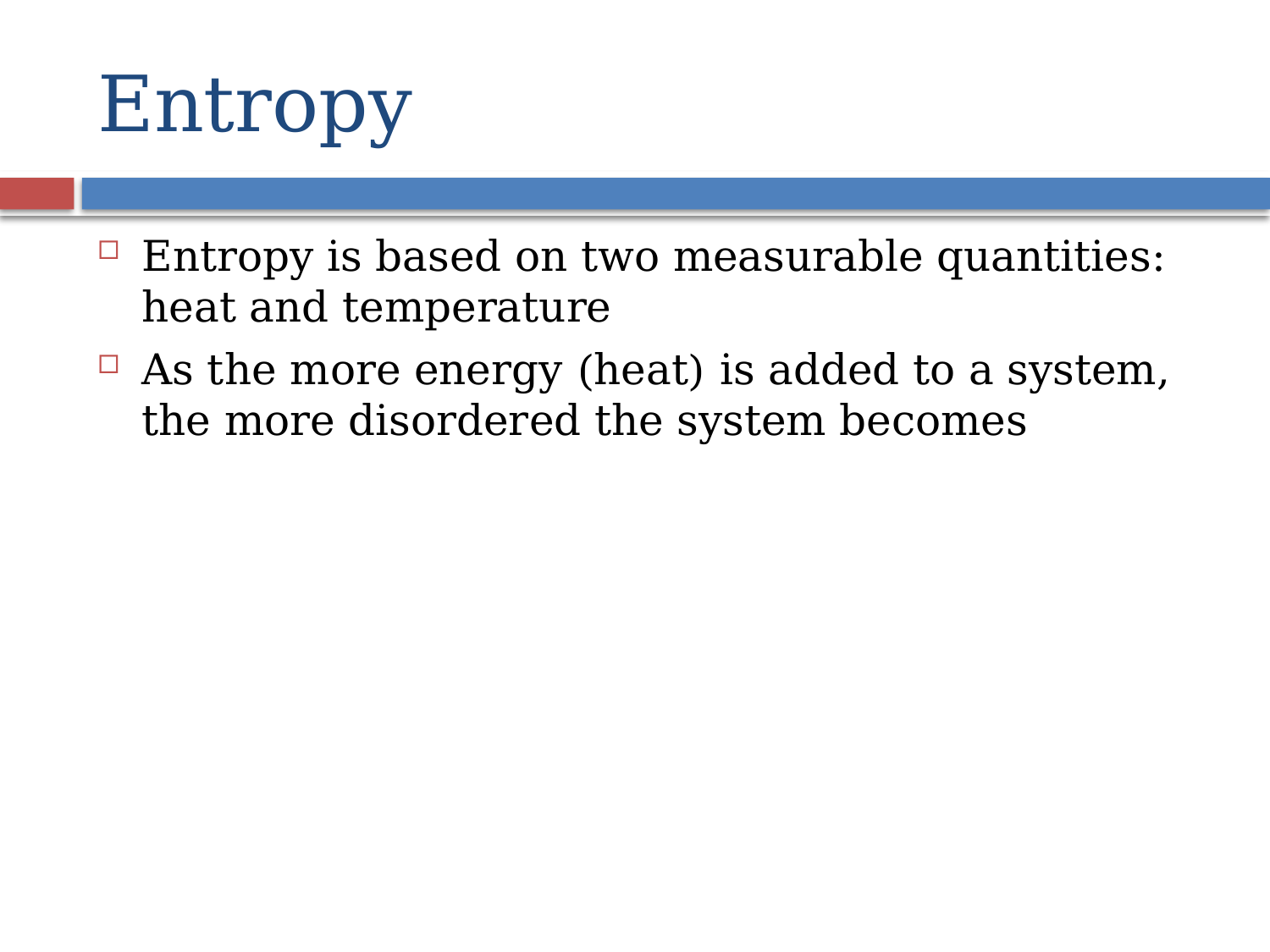

# Entropy
Entropy is based on two measurable quantities: heat and temperature
As the more energy (heat) is added to a system, the more disordered the system becomes